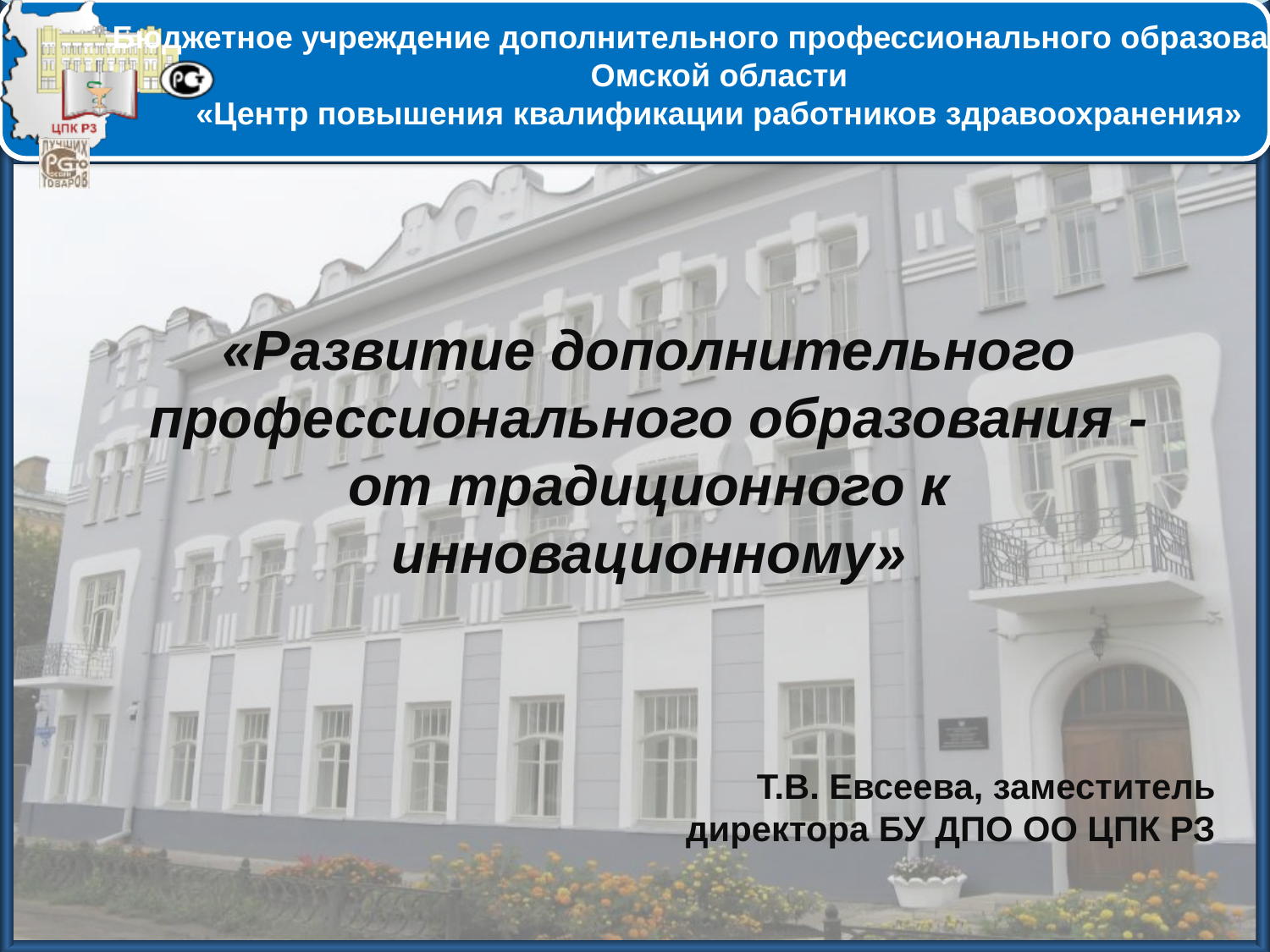

Бюджетное учреждение дополнительного профессионального образования Омской области
 «Центр повышения квалификации работников здравоохранения»
# «Развитие дополнительного профессионального образования - от традиционного к инновационному»
Т.В. Евсеева, заместитель директора БУ ДПО ОО ЦПК РЗ